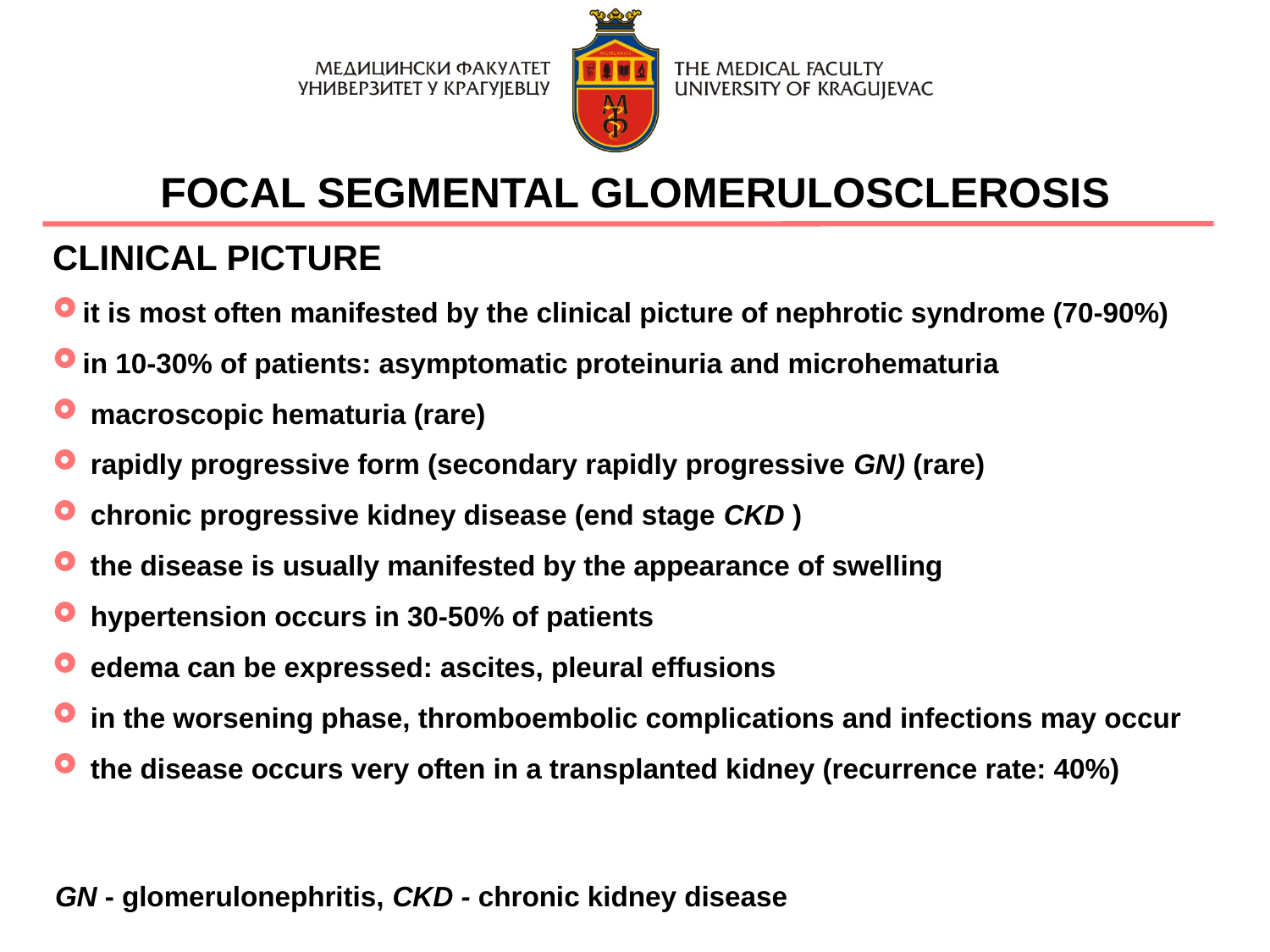

FOCAL SEGMENTAL GLOMERULOSCLEROSIS
CLINICAL PICTURE

it is most often manifested by the clinical picture of nephrotic syndrome (70-90%)

in 10-30% of patients: asymptomatic proteinuria and microhematuria

 macroscopic hematuria (rare)

 rapidly progressive form (secondary rapidly progressive GN) (rare)

 chronic progressive kidney disease (end stage CKD )

 the disease is usually manifested by the appearance of swelling

 hypertension occurs in 30-50% of patients

 edema can be expressed: ascites, pleural effusions

 in the worsening phase, thromboembolic complications and infections may occur

 the disease occurs very often in a transplanted kidney (recurrence rate: 40%)

GN - glomerulonephritis, CKD - chronic kidney disease